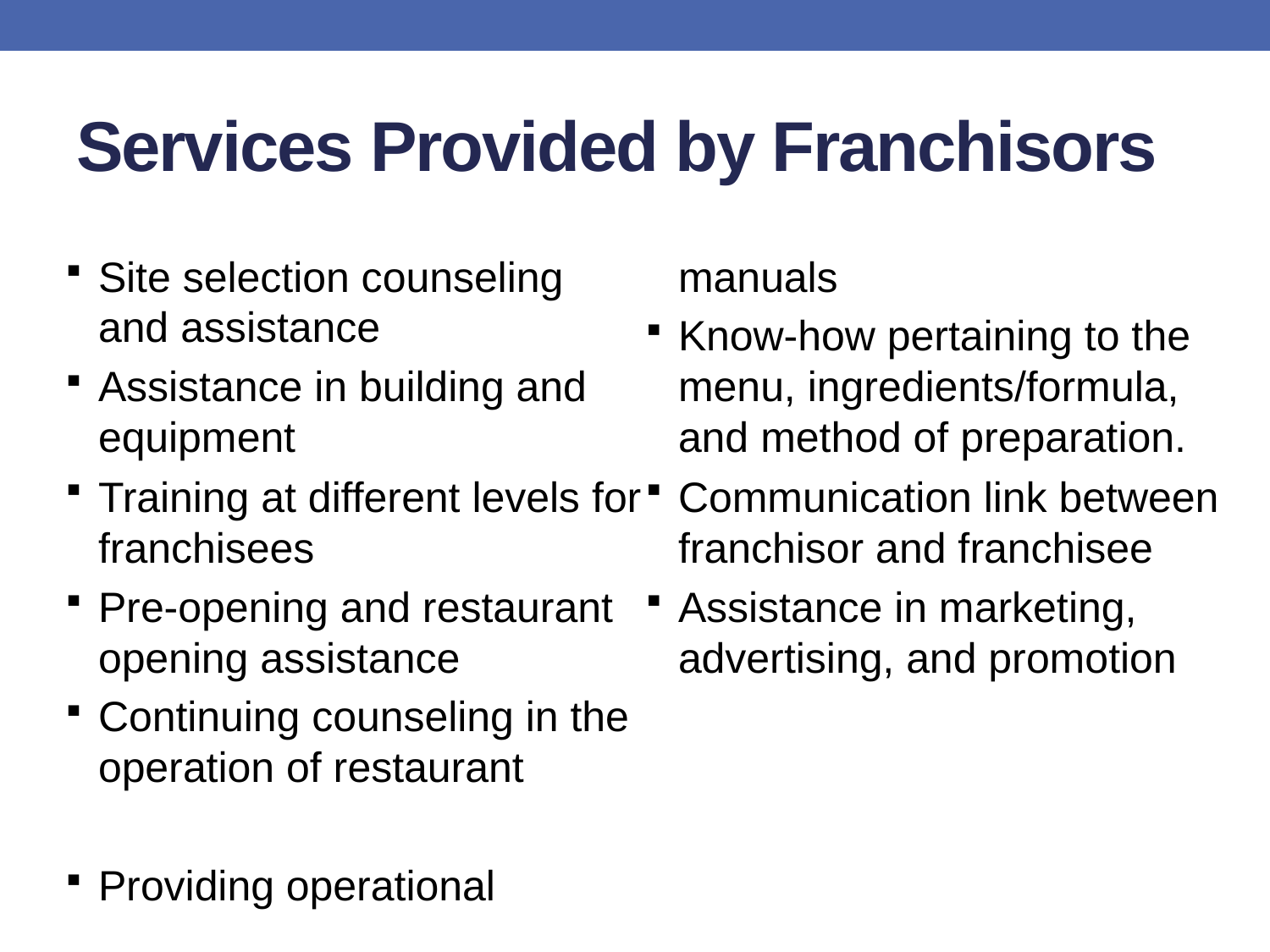

# Services Provided by Franchisors
Site selection counseling and assistance
Assistance in building and equipment
Training at different levels for franchisees
Pre-opening and restaurant opening assistance
Continuing counseling in the operation of restaurant

Providing operational manuals
Know-how pertaining to the menu, ingredients/formula, and method of preparation.
Communication link between franchisor and franchisee
Assistance in marketing, advertising, and promotion